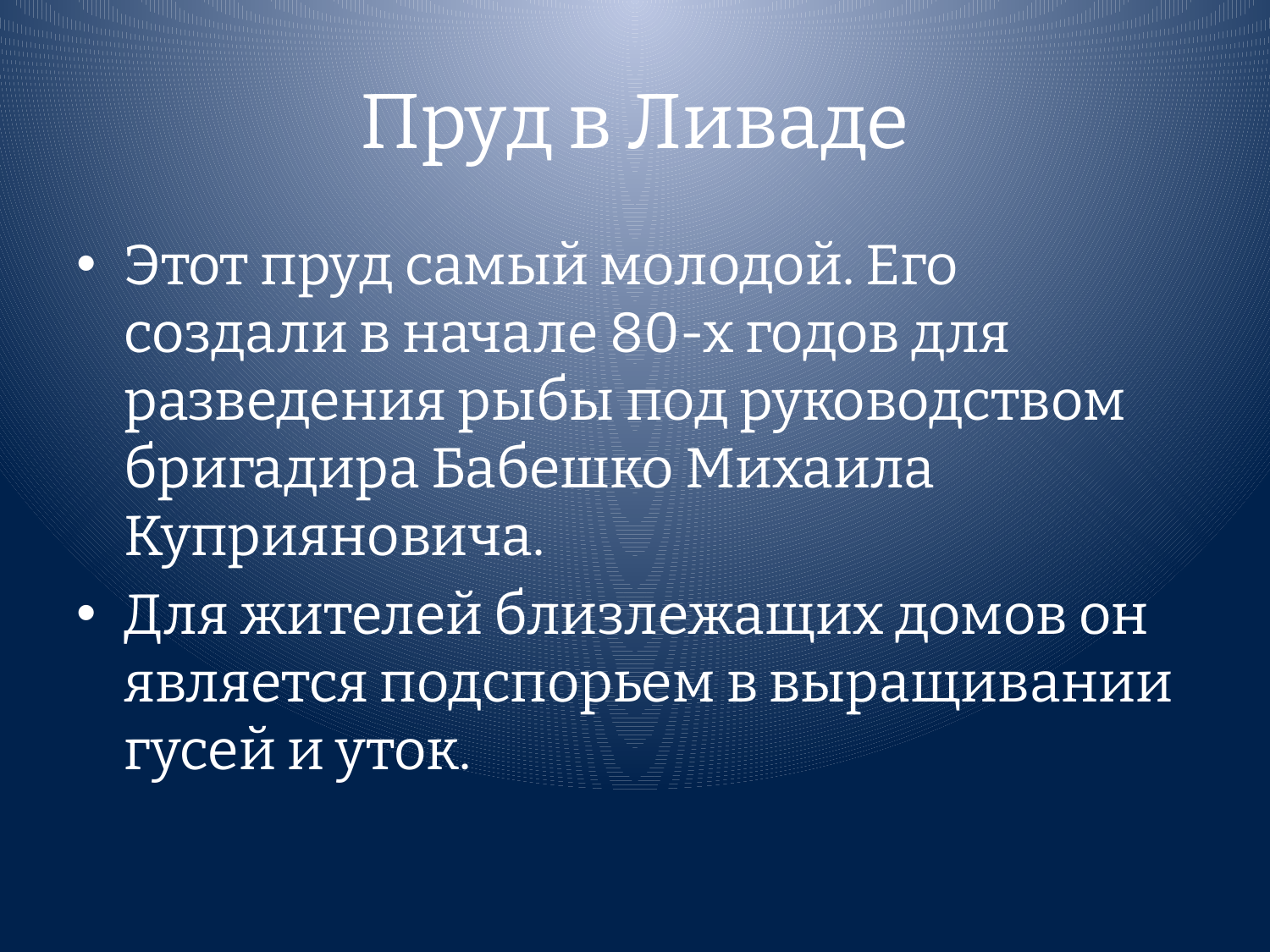

# Пруд в Ливаде
Этот пруд самый молодой. Его создали в начале 80-х годов для разведения рыбы под руководством бригадира Бабешко Михаила Куприяновича.
Для жителей близлежащих домов он является подспорьем в выращивании гусей и уток.